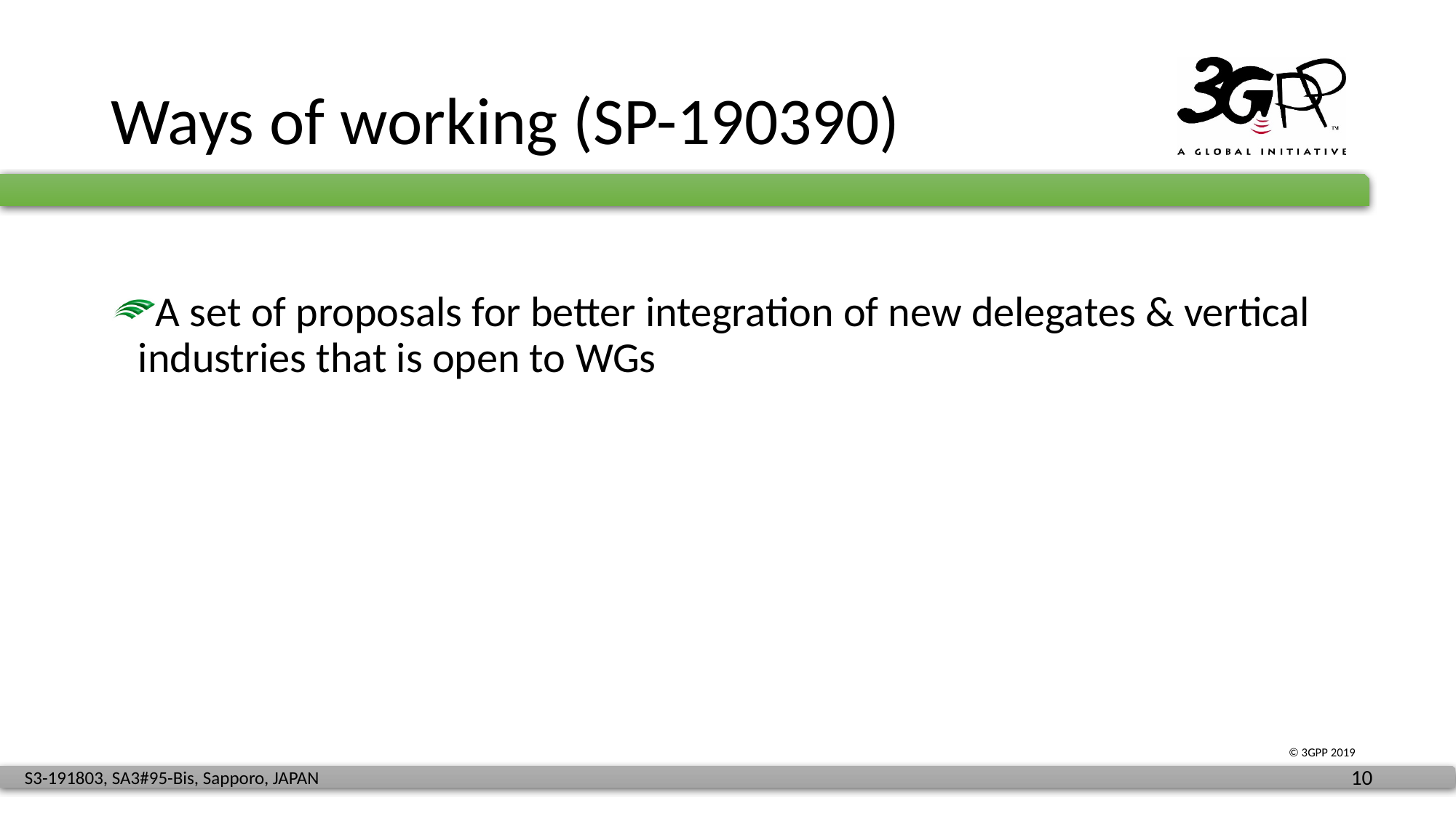

# Ways of working (SP-190390)

A set of proposals for better integration of new delegates & vertical industries that is open to WGs